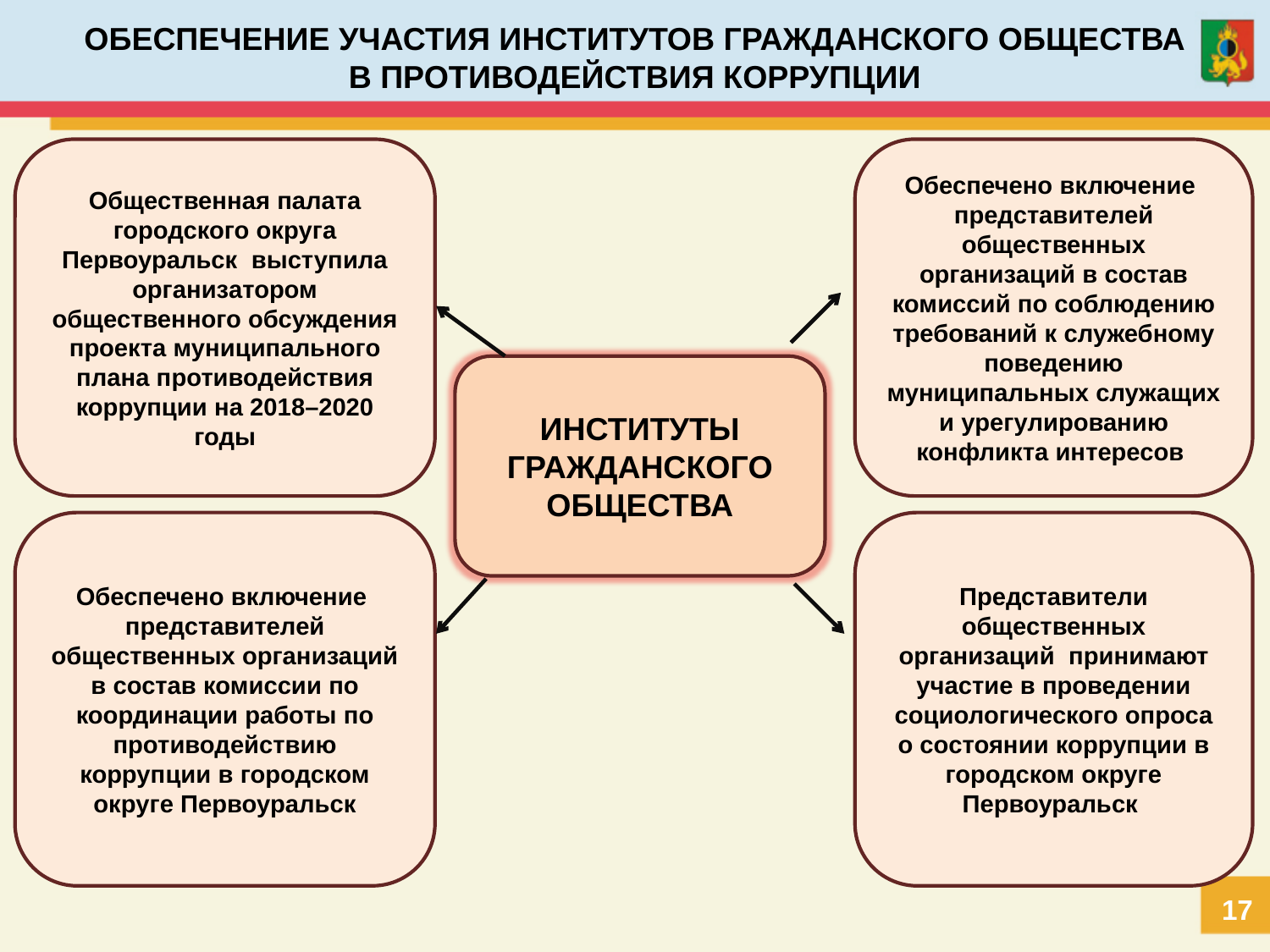

ОБЕСПЕЧЕНИЕ УЧАСТИЯ ИНСТИТУТОВ ГРАЖДАНСКОГО ОБЩЕСТВА В ПРОТИВОДЕЙСТВИЯ КОРРУПЦИИ
Общественная палата городского округа Первоуральск  выступила организатором общественного обсуждения проекта муниципального плана противодействия коррупции на 2018–2020 годы
Обеспечено включение  представителей общественных организаций в состав комиссий по соблюдению требований к служебному поведению муниципальных служащих и урегулированию конфликта интересов
ИНСТИТУТЫ ГРАЖДАНСКОГО ОБЩЕСТВА
Обеспечено включение  представителей общественных организаций в состав комиссии по координации работы по противодействию коррупции в городском округе Первоуральск
Представители общественных организаций  принимают участие в проведении социологического опроса о состоянии коррупции в городском округе Первоуральск
17